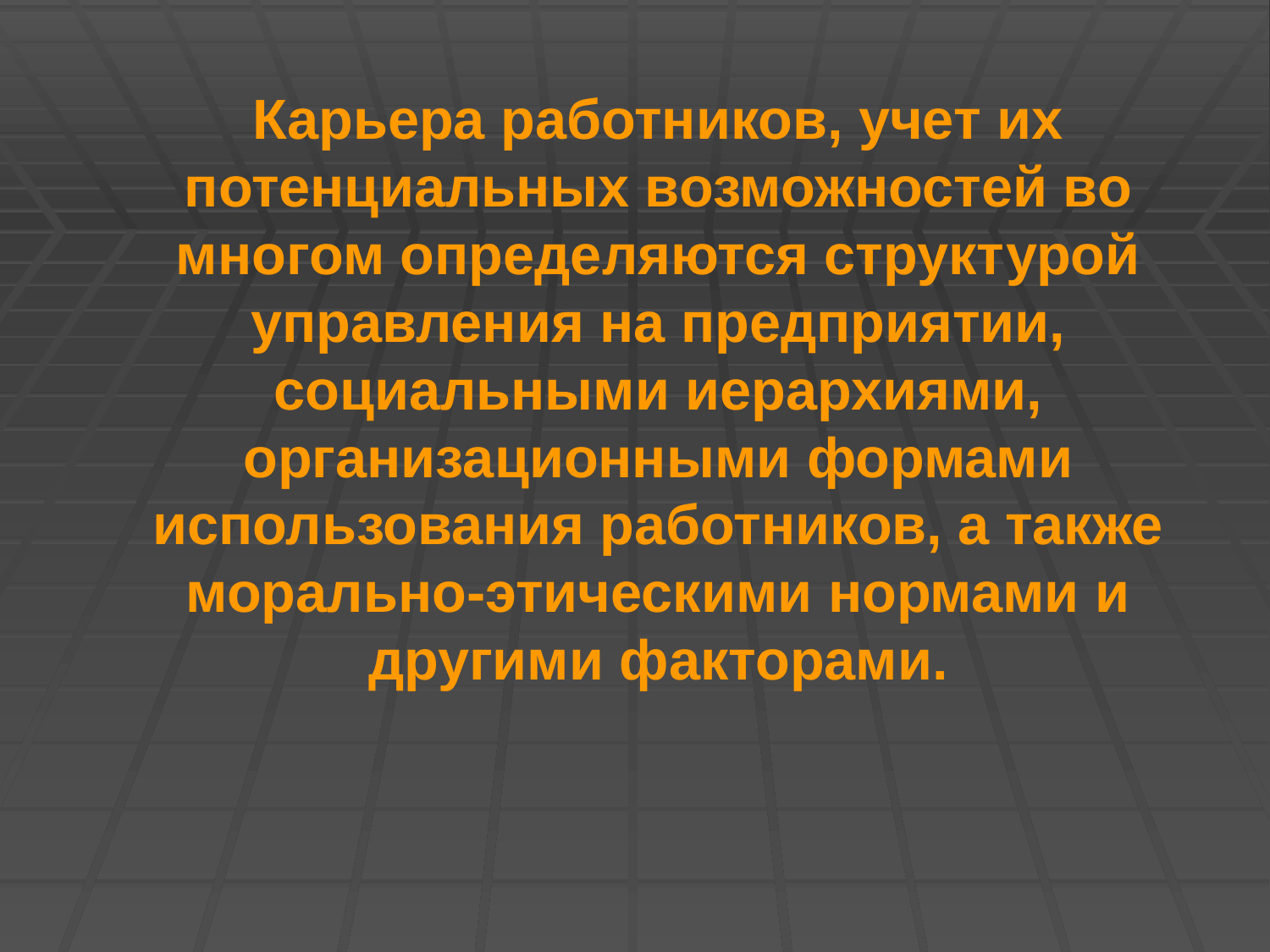

#
   Карьера работников, учет их потенциальных возможностей во многом определяются структурой управления на предприятии, социальными иерархиями, организационными формами использования работников, а также морально-этическими нормами и другими факторами.